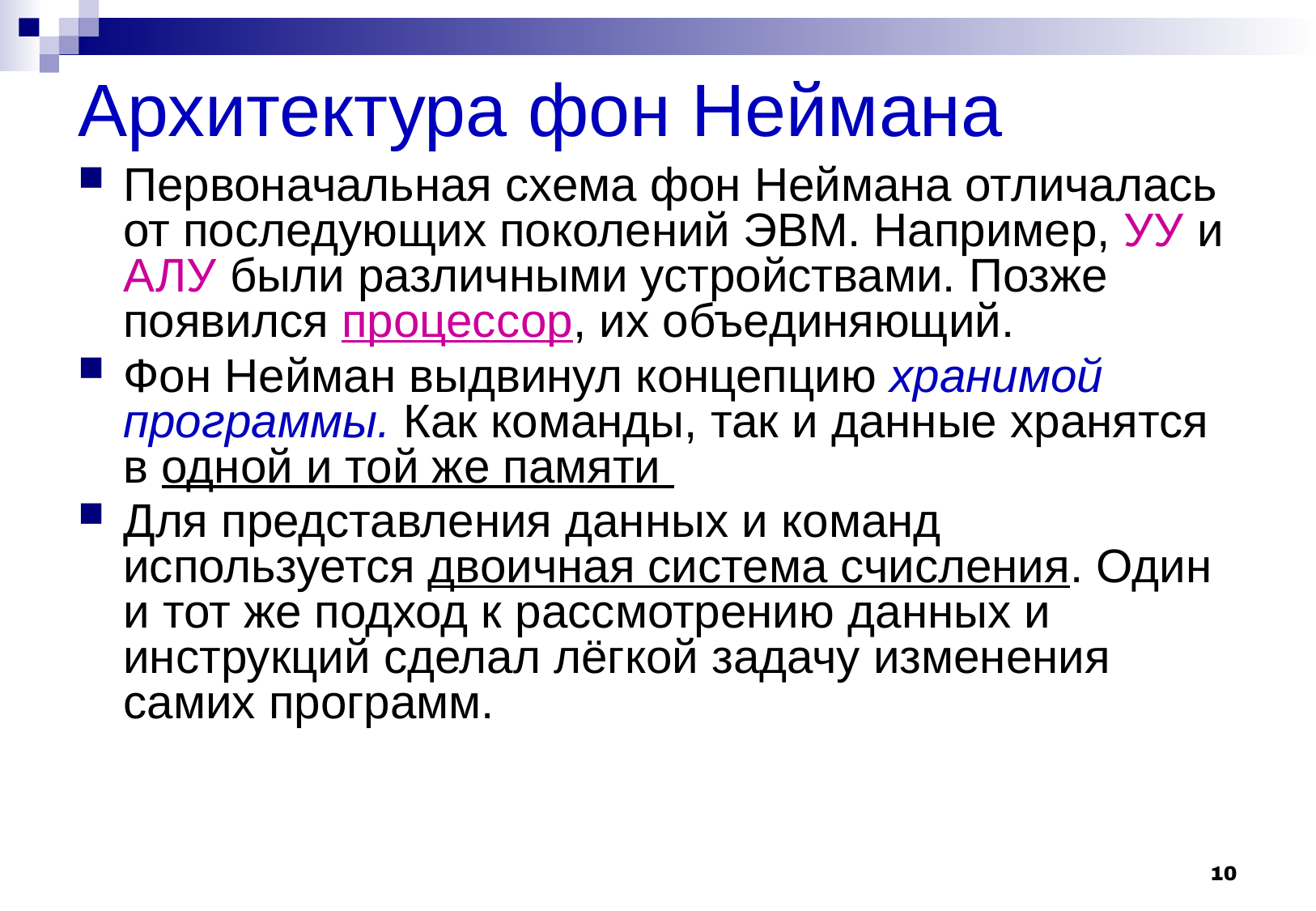

# Архитектура фон Неймана
Первоначальная схема фон Неймана отличалась от последующих поколений ЭВМ. Например, УУ и АЛУ были различными устройствами. Позже появился процессор, их объединяющий.
Фон Нейман выдвинул концепцию хранимой программы. Как команды, так и данные хранятся в одной и той же памяти
Для представления данных и команд используется двоичная система счисления. Один и тот же подход к рассмотрению данных и инструкций сделал лёгкой задачу изменения самих программ.
10